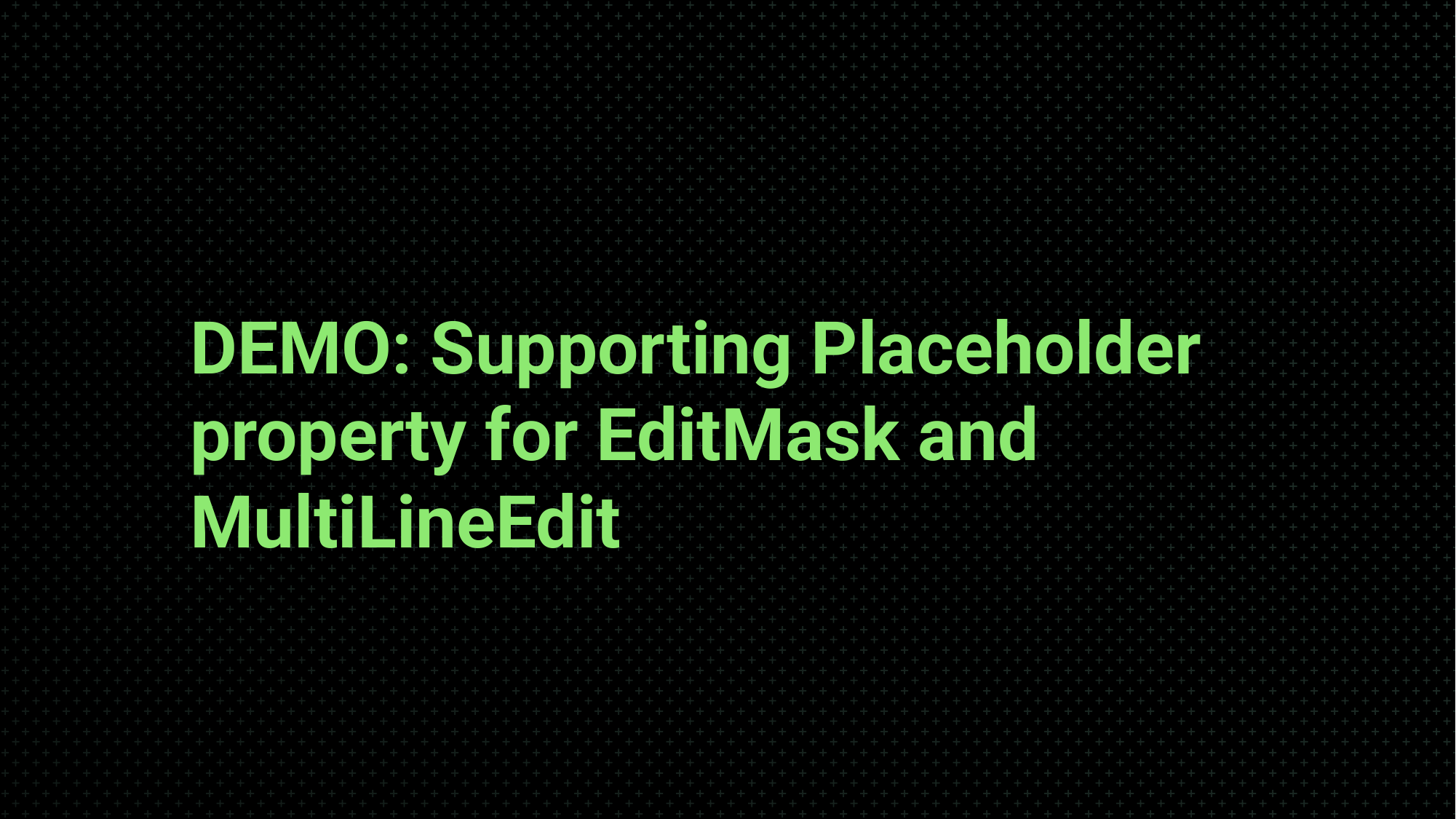

DEMO: Supporting Placeholder property for EditMask and MultiLineEdit